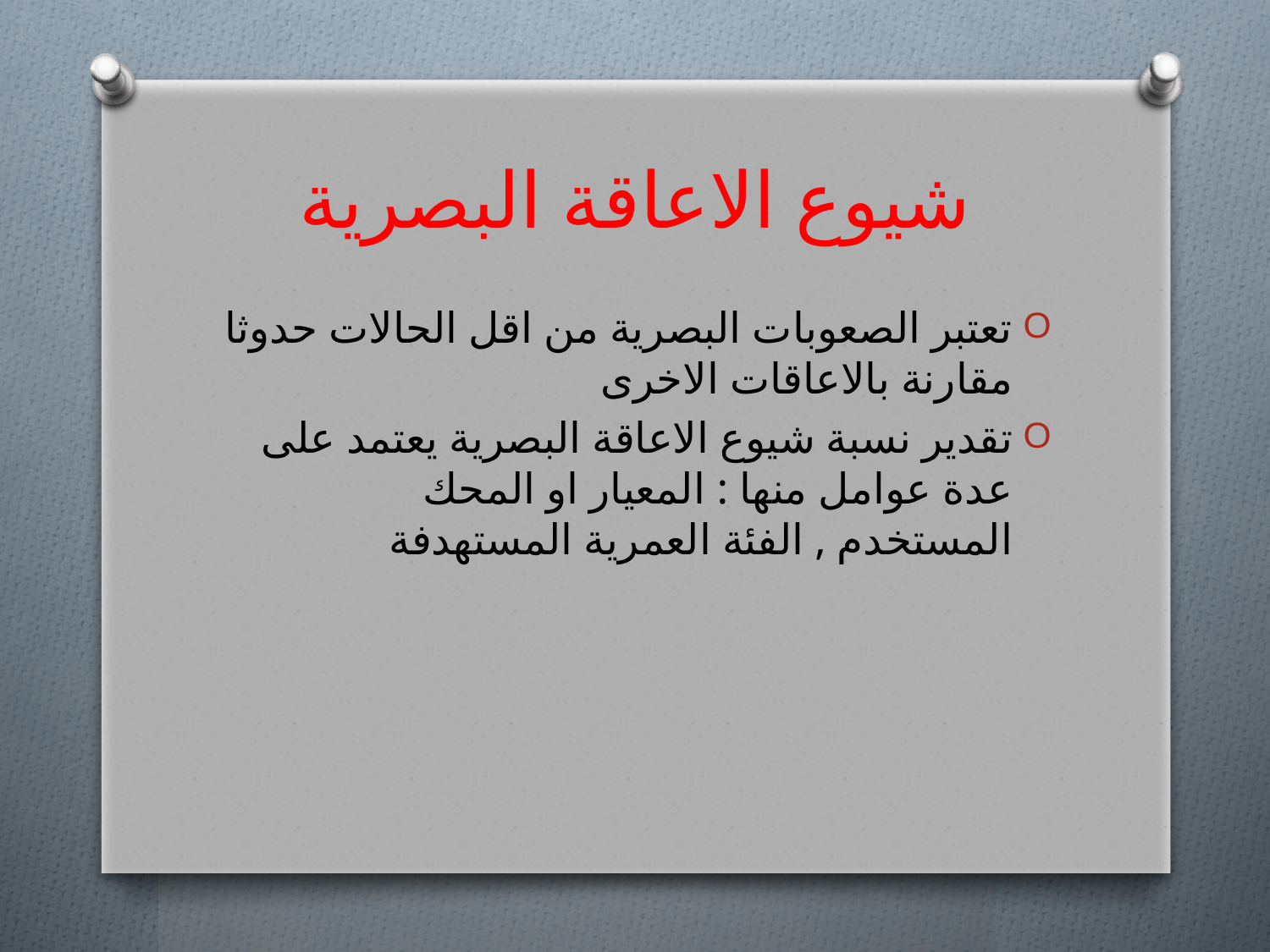

# شيوع الاعاقة البصرية
تعتبر الصعوبات البصرية من اقل الحالات حدوثا مقارنة بالاعاقات الاخرى
تقدير نسبة شيوع الاعاقة البصرية يعتمد على عدة عوامل منها : المعيار او المحك المستخدم , الفئة العمرية المستهدفة